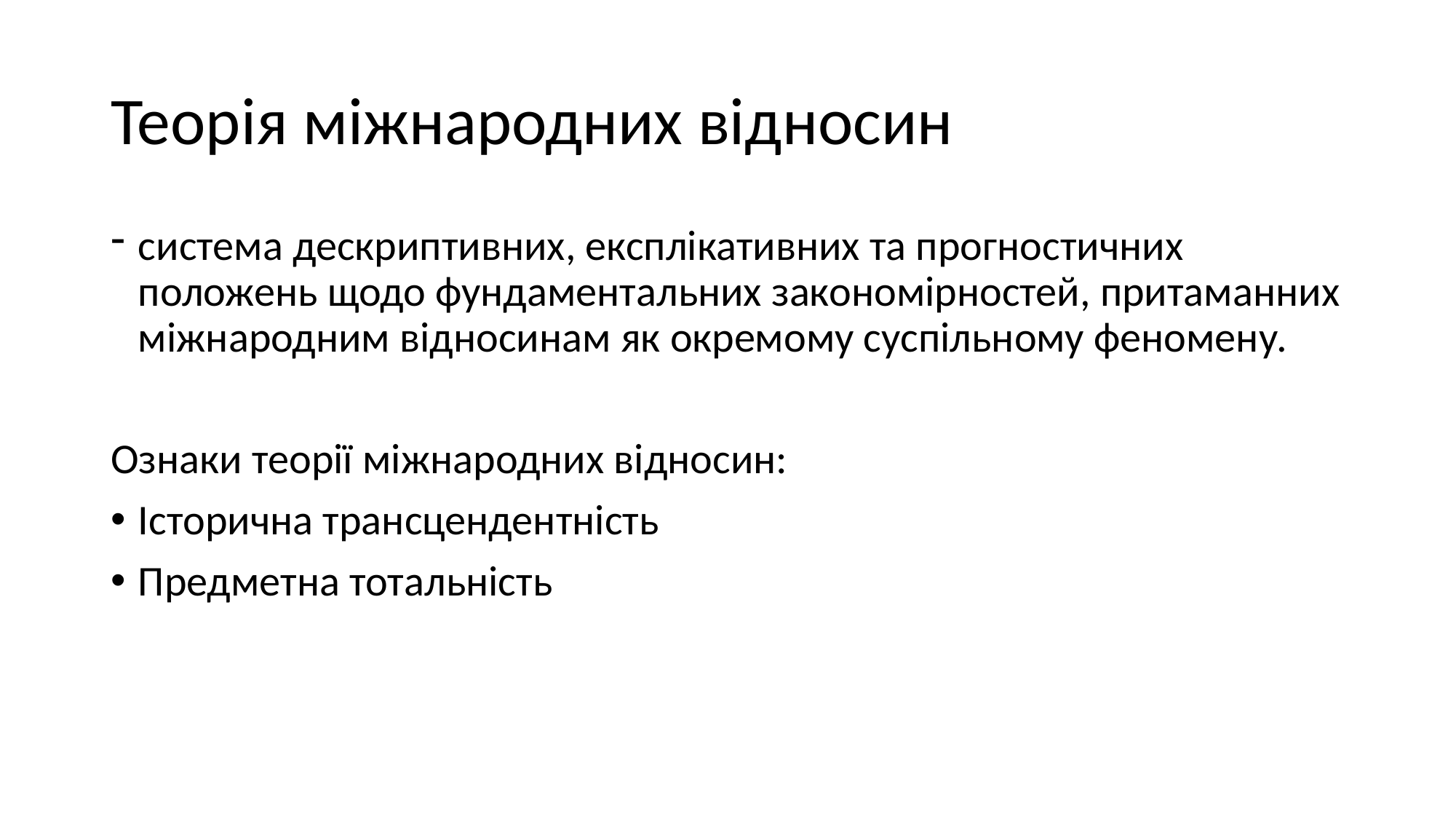

# Теорія міжнародних відносин
система дескриптивних, експлікативних та прогностичних положень щодо фундаментальних закономірностей, притаманних міжнародним відносинам як окремому суспільному феномену.

Ознаки теорії міжнародних відносин:
Історична трансцендентність
Предметна тотальність